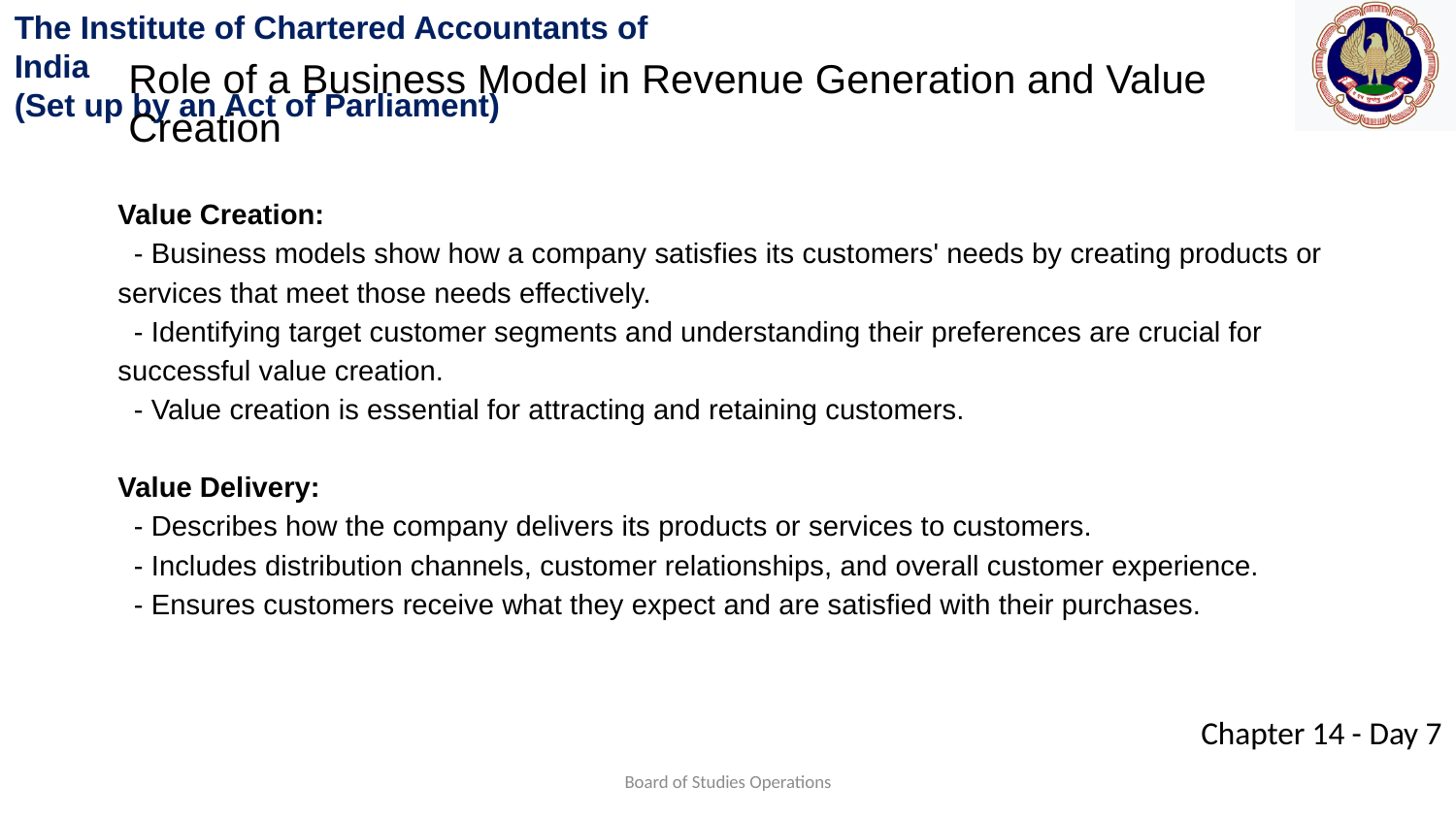

Role of a Business Model in Revenue Generation and Value Creation
Value Creation:
  - Business models show how a company satisfies its customers' needs by creating products or services that meet those needs effectively.
  - Identifying target customer segments and understanding their preferences are crucial for successful value creation.
  - Value creation is essential for attracting and retaining customers.

Value Delivery:
  - Describes how the company delivers its products or services to customers.
  - Includes distribution channels, customer relationships, and overall customer experience.
  - Ensures customers receive what they expect and are satisfied with their purchases.

Board of Studies Operations